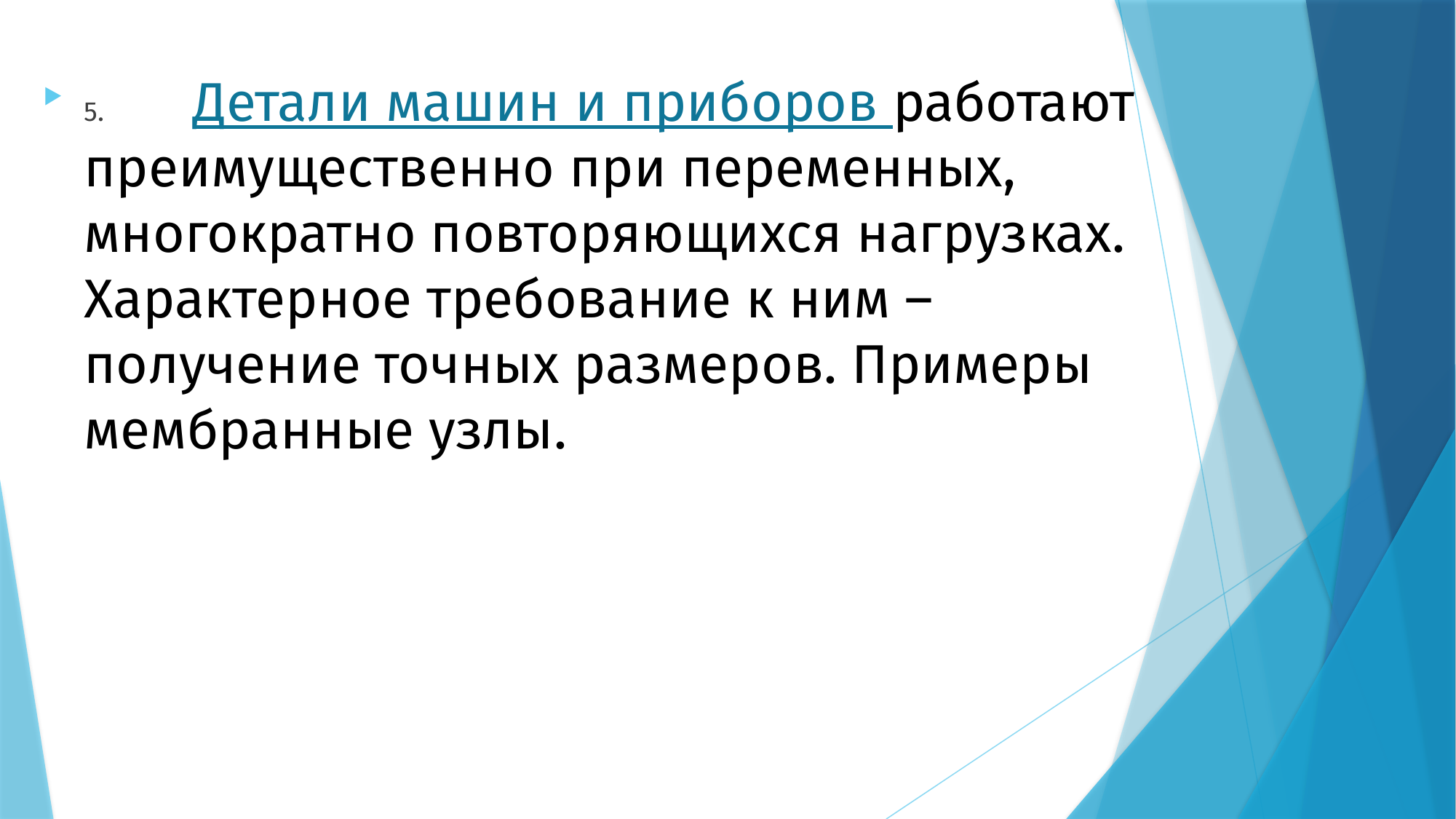

5.	Детали машин и приборов работают преимущественно при переменных, многократно повторяющихся нагрузках. Характерное требование к ним – получение точных размеров. Примеры мембранные узлы.